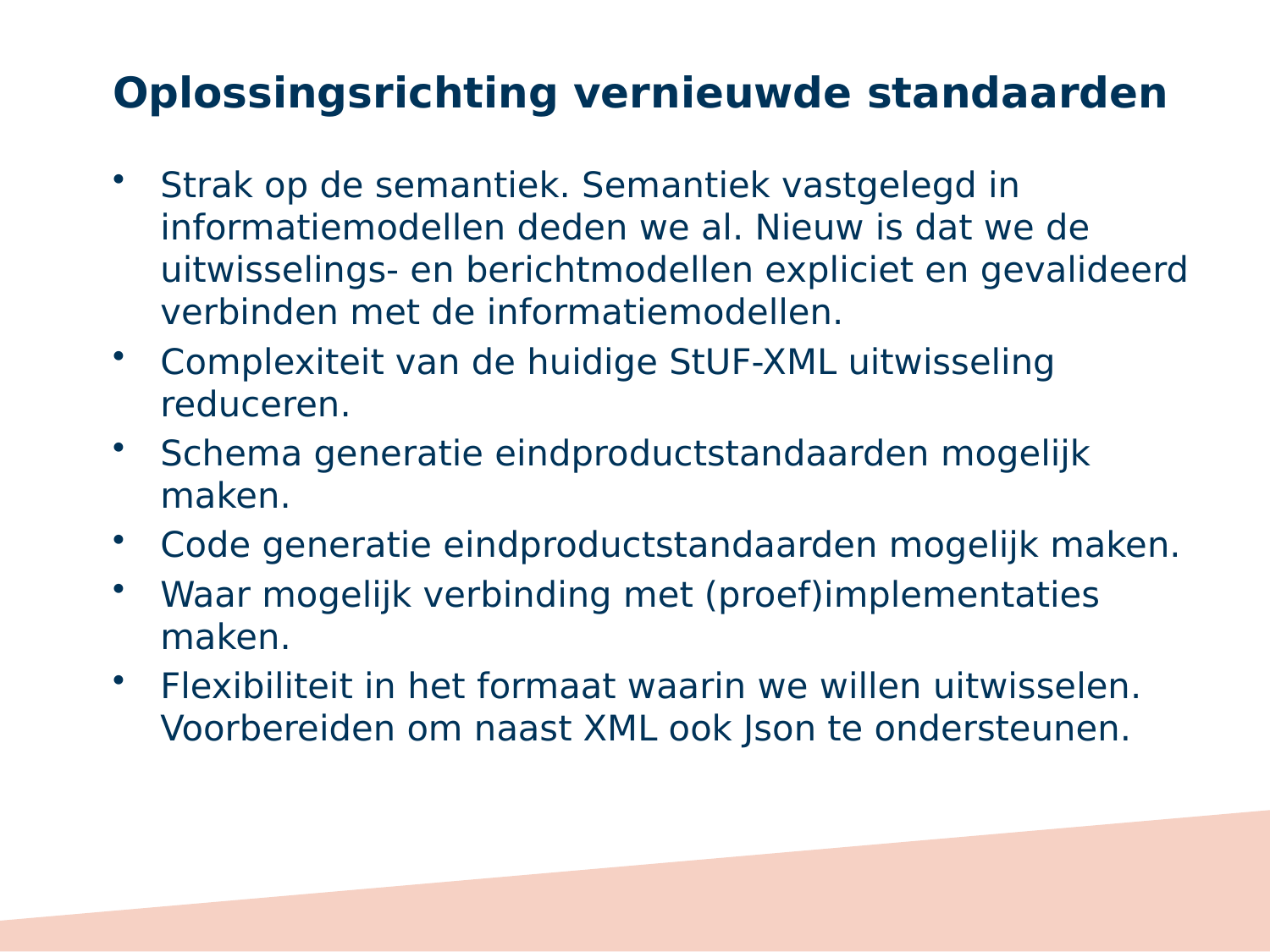

# Oplossingsrichting vernieuwde standaarden
Strak op de semantiek. Semantiek vastgelegd in informatiemodellen deden we al. Nieuw is dat we de uitwisselings- en berichtmodellen expliciet en gevalideerd verbinden met de informatiemodellen.
Complexiteit van de huidige StUF-XML uitwisseling reduceren.
Schema generatie eindproductstandaarden mogelijk maken.
Code generatie eindproductstandaarden mogelijk maken.
Waar mogelijk verbinding met (proef)implementaties maken.
Flexibiliteit in het formaat waarin we willen uitwisselen.
Voorbereiden om naast XML ook Json te ondersteunen.